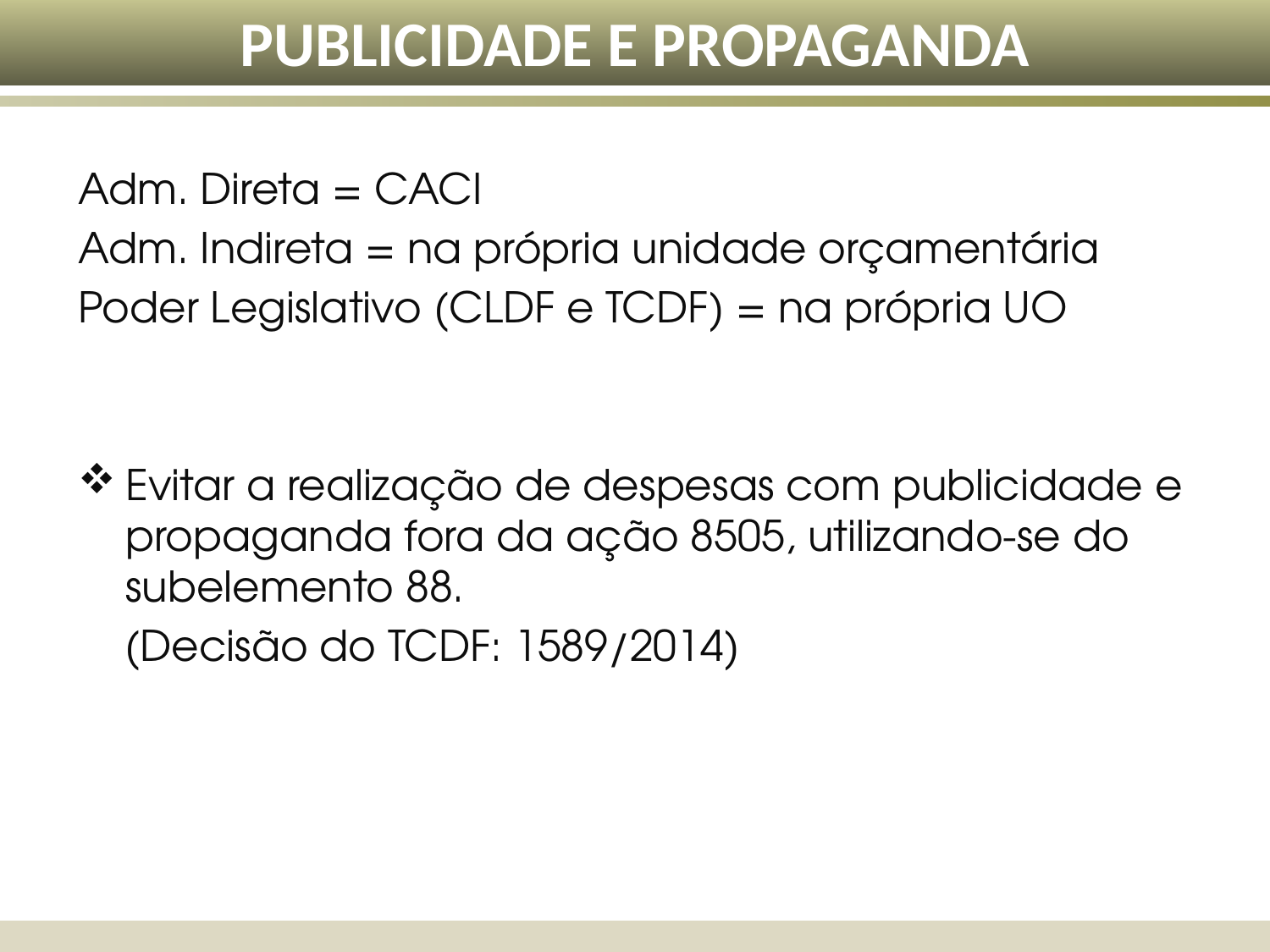

PUBLICIDADE E PROPAGANDA

Adm. Direta = CACI
Adm. Indireta = na própria unidade orçamentária
Poder Legislativo (CLDF e TCDF) = na própria UO

Evitar a realização de despesas com publicidade e propaganda fora da ação 8505, utilizando-se do subelemento 88.
    (Decisão do TCDF: 1589/2014)